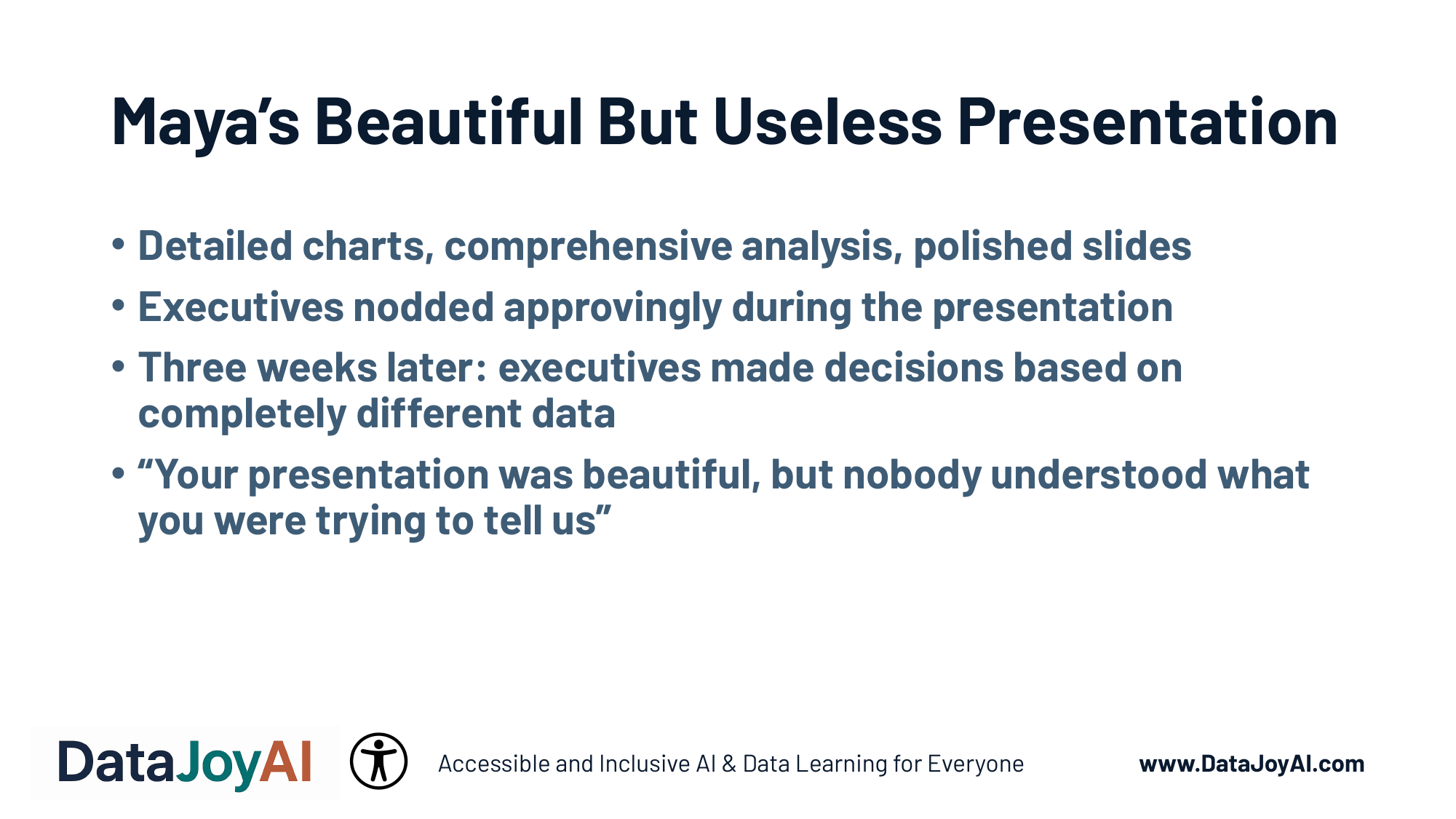

# Maya’s Beautiful But Useless Presentation
Detailed charts, comprehensive analysis, polished slides
Executives nodded approvingly during the presentation
Three weeks later: executives made decisions based on completely different data
“Your presentation was beautiful, but nobody understood what you were trying to tell us”